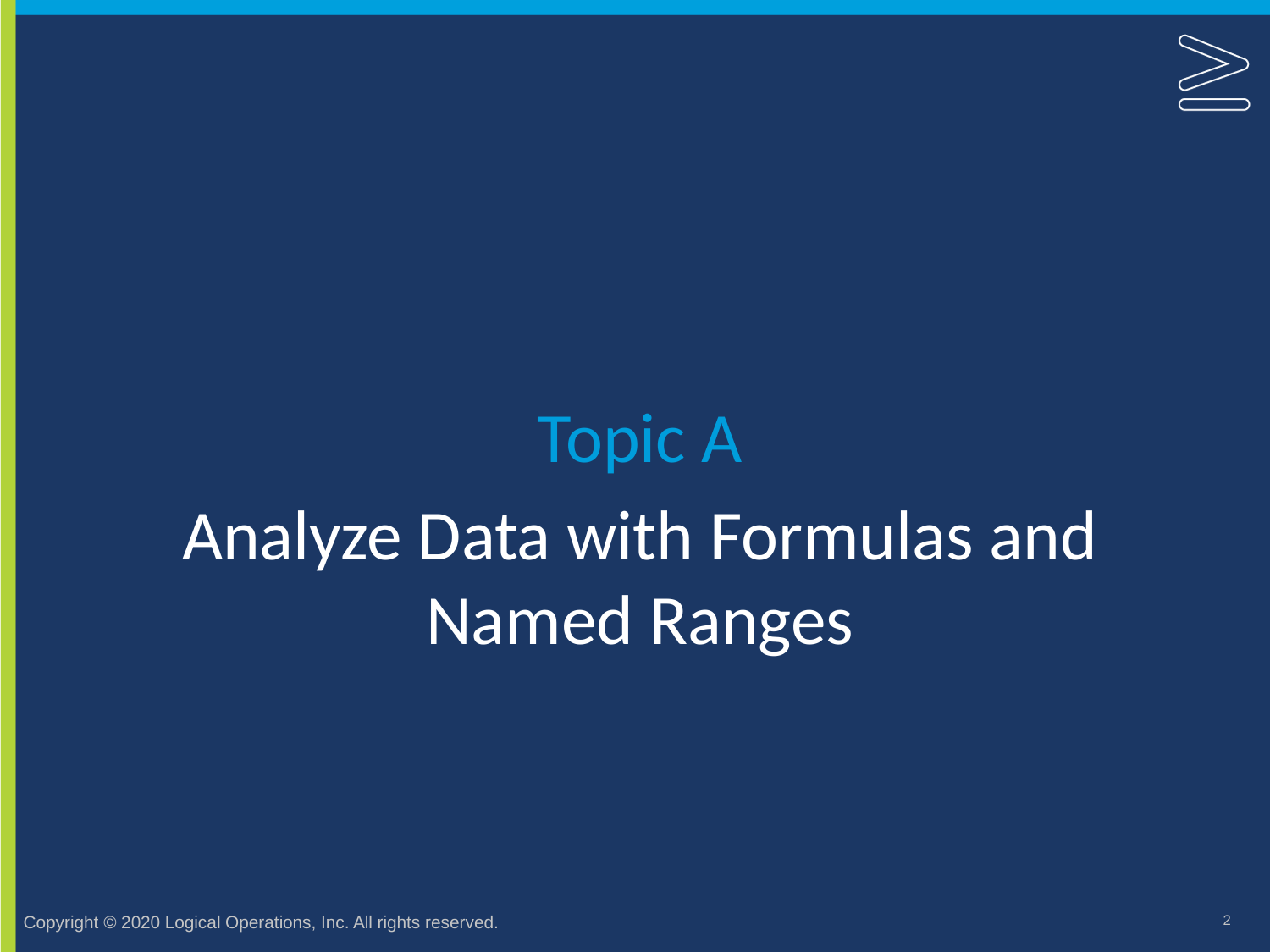

Topic A
# Analyze Data with Formulas and Named Ranges
2